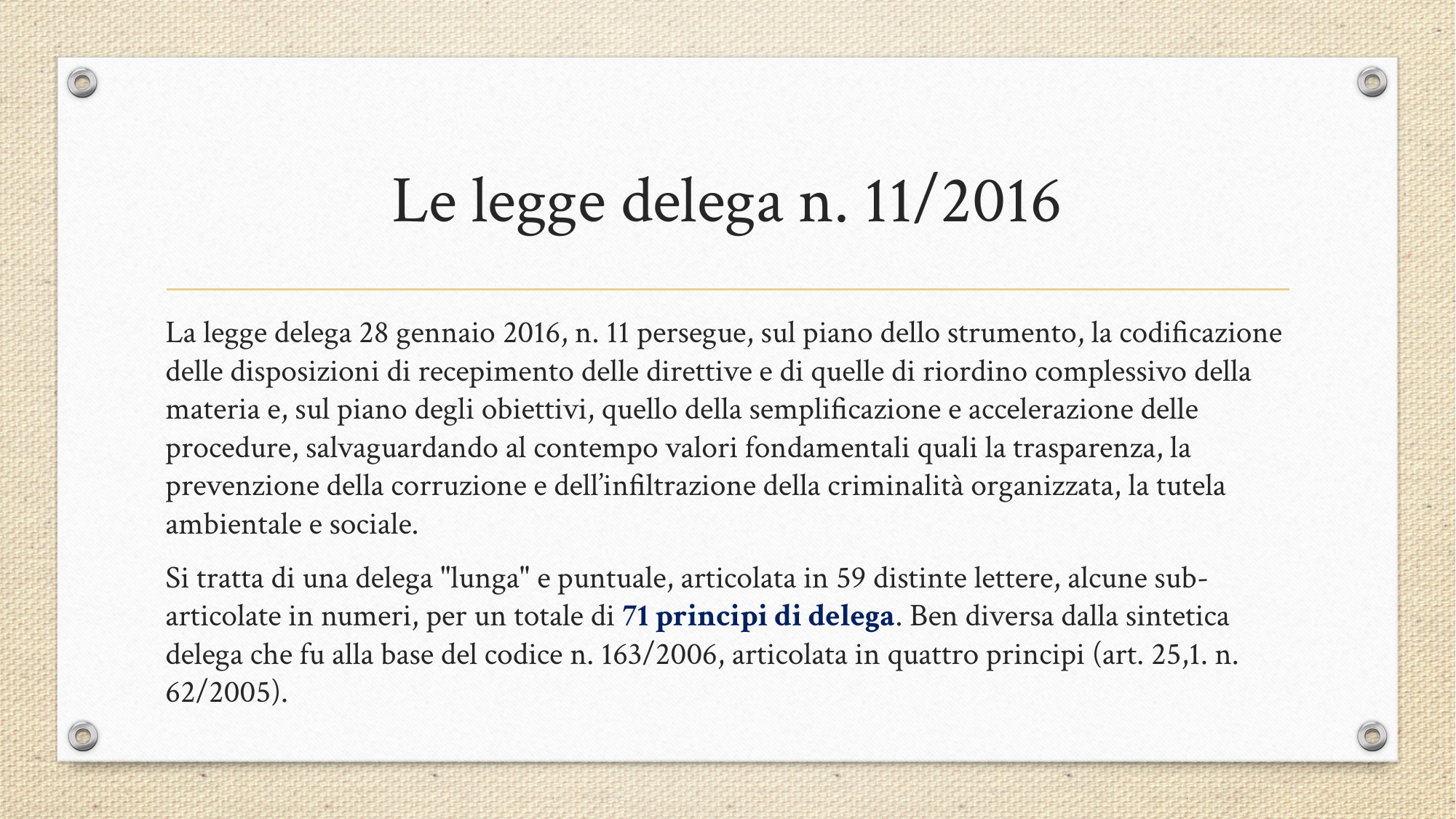

# Le legge delega n. 11/2016
La legge delega 28 gennaio 2016, n. 11 persegue, sul piano dello strumento, la codificazione delle disposizioni di recepimento delle direttive e di quelle di riordino complessivo della materia e, sul piano degli obiettivi, quello della semplificazione e accelerazione delle procedure, salvaguardando al contempo valori fondamentali quali la trasparenza, la prevenzione della corruzione e dell’infiltrazione della criminalità organizzata, la tutela ambientale e sociale.
Si tratta di una delega "lunga" e puntuale, articolata in 59 distinte lettere, alcune sub-articolate in numeri, per un totale di 71 principi di delega. Ben diversa dalla sintetica delega che fu alla base del codice n. 163/2006, articolata in quattro principi (art. 25,1. n. 62/2005).